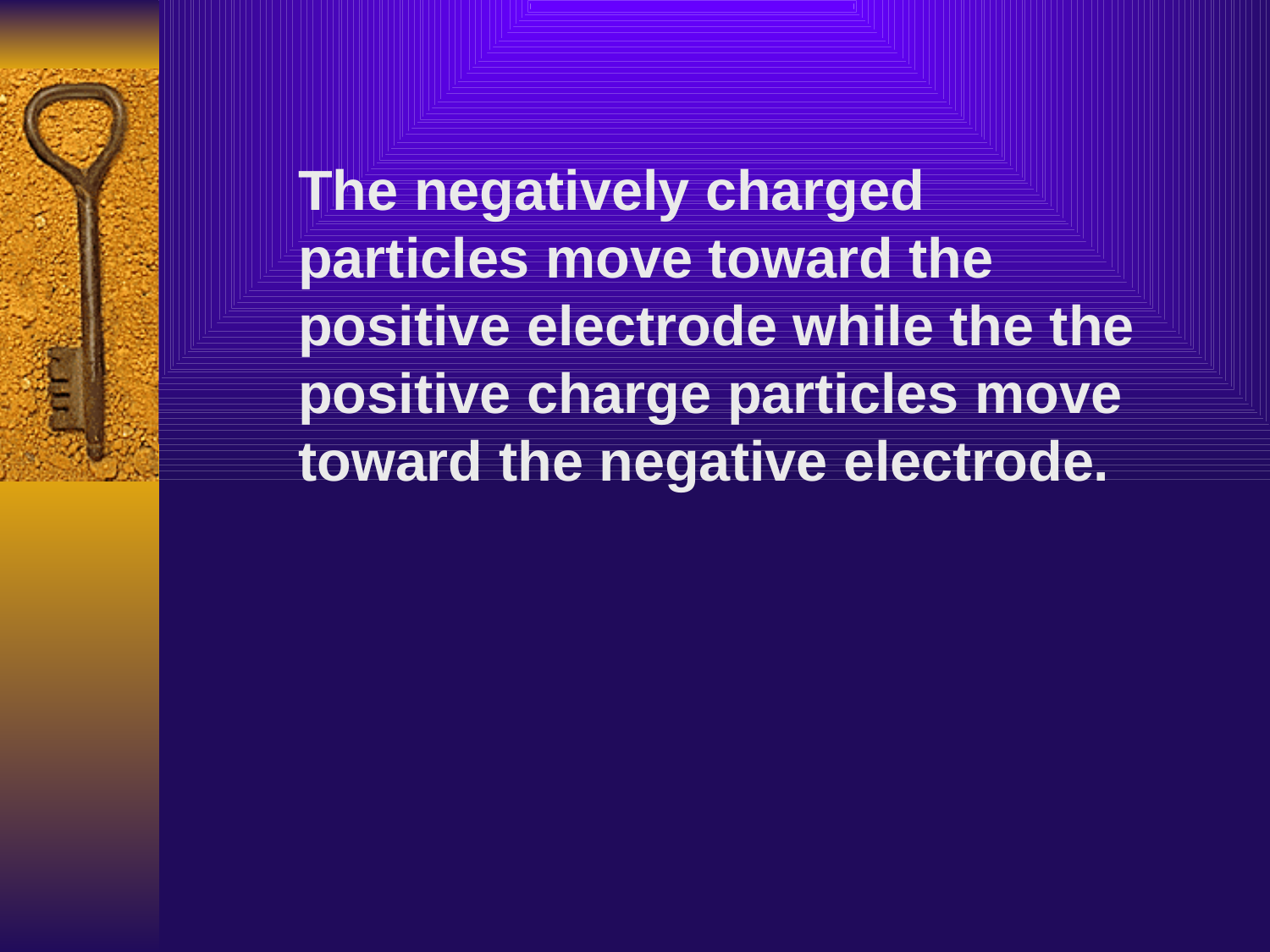

The negatively charged particles move toward the positive electrode while the the positive charge particles move toward the negative electrode.